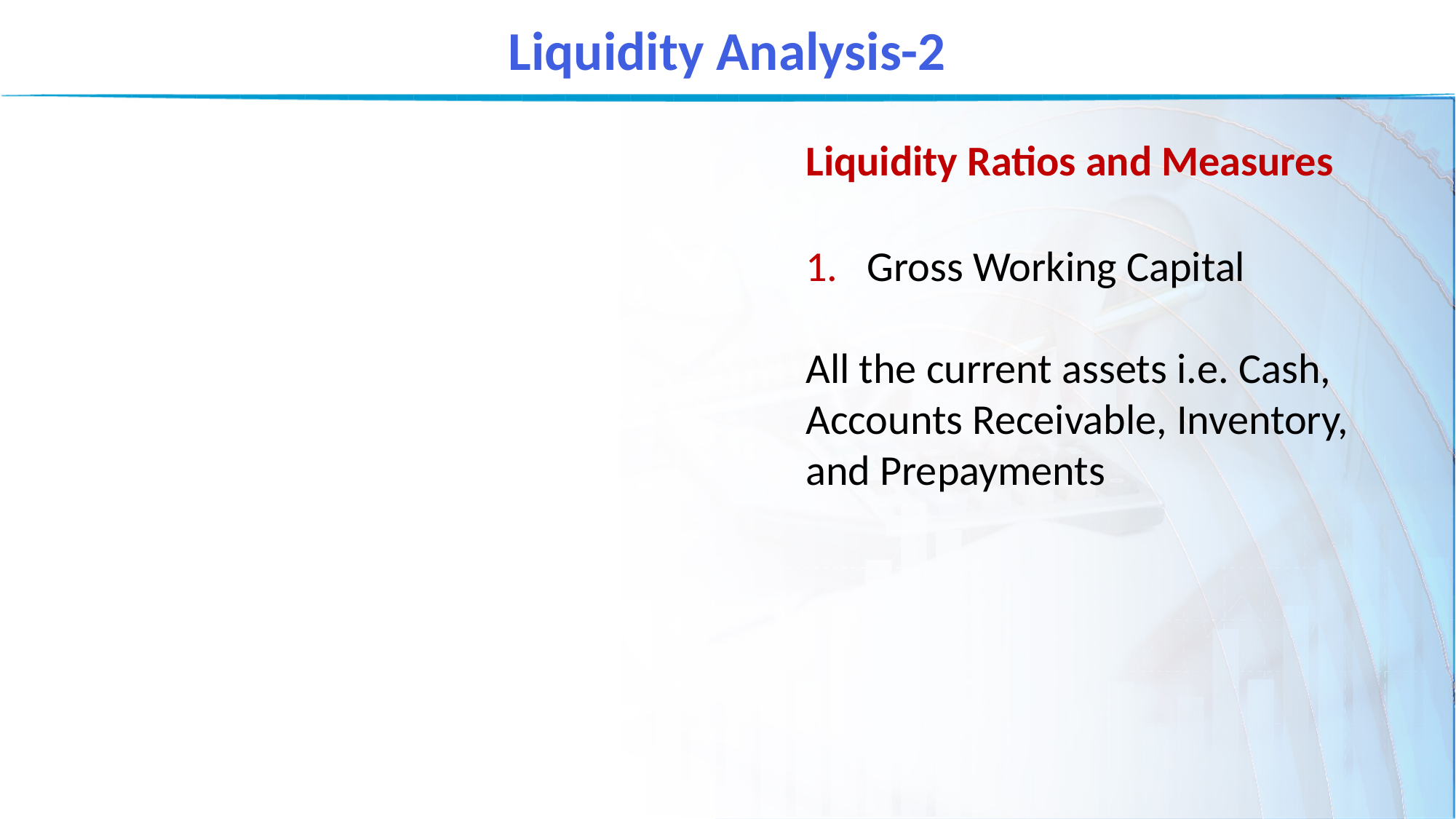

Liquidity Analysis-2
Liquidity Ratios and Measures

Gross Working Capital

All the current assets i.e. Cash, Accounts Receivable, Inventory, and Prepayments